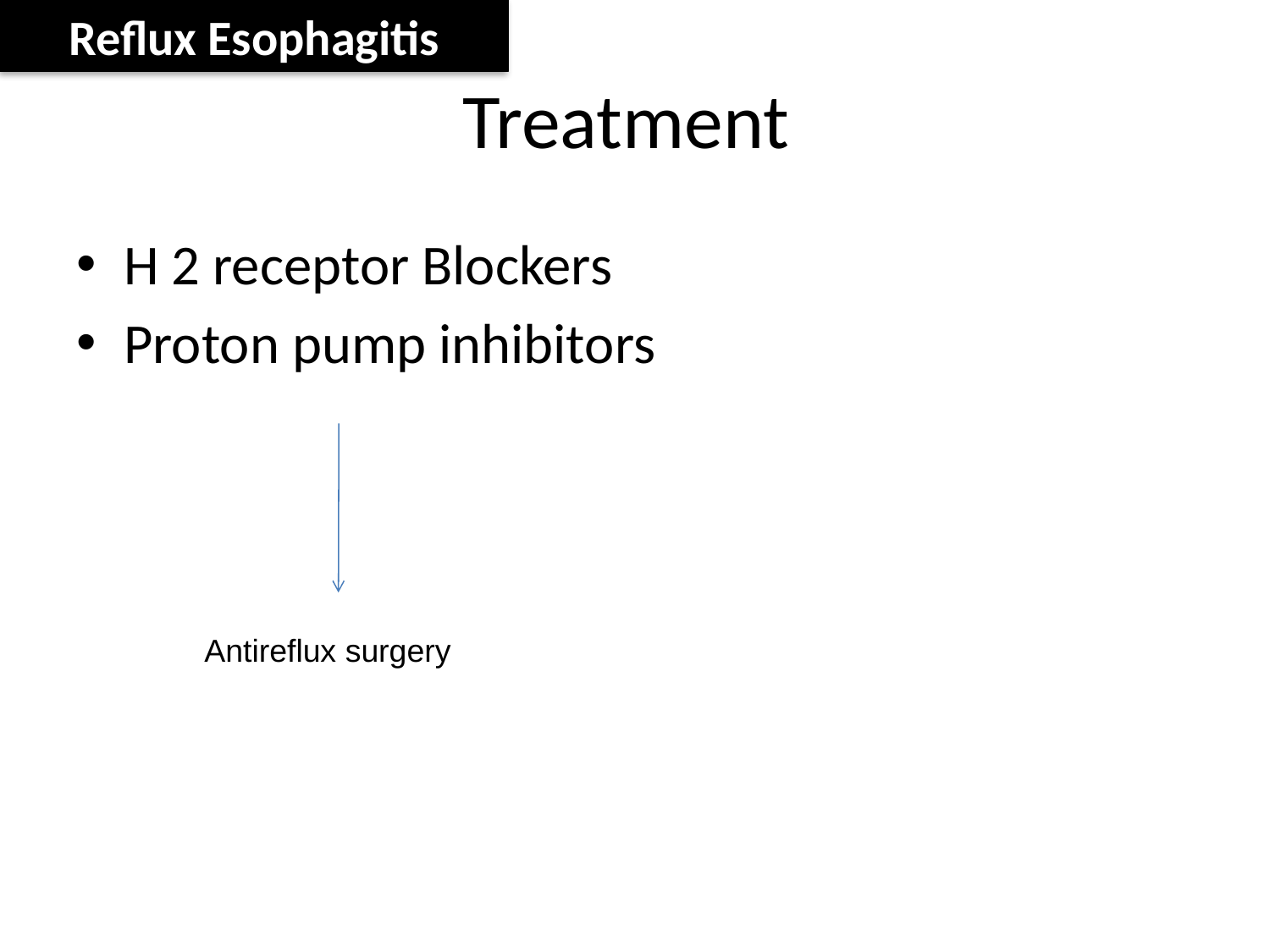

Reflux Esophagitis
# Treatment
H 2 receptor Blockers
Proton pump inhibitors

Antireflux surgery